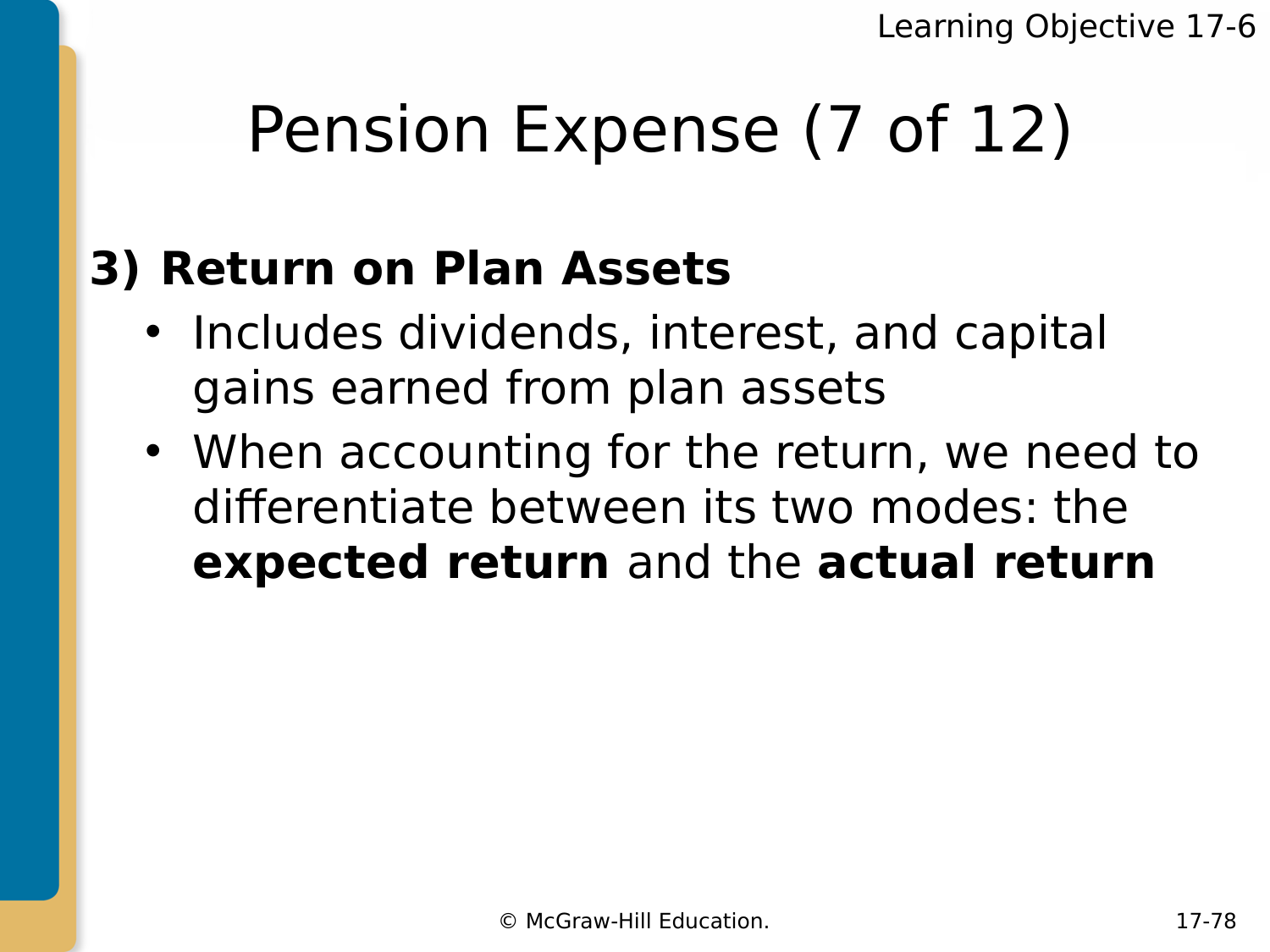

Learning Objective 17-6
# Pension Expense (7 of 12)
Return on Plan Assets
Includes dividends, interest, and capital gains earned from plan assets
When accounting for the return, we need to differentiate between its two modes: the expected return and the actual return